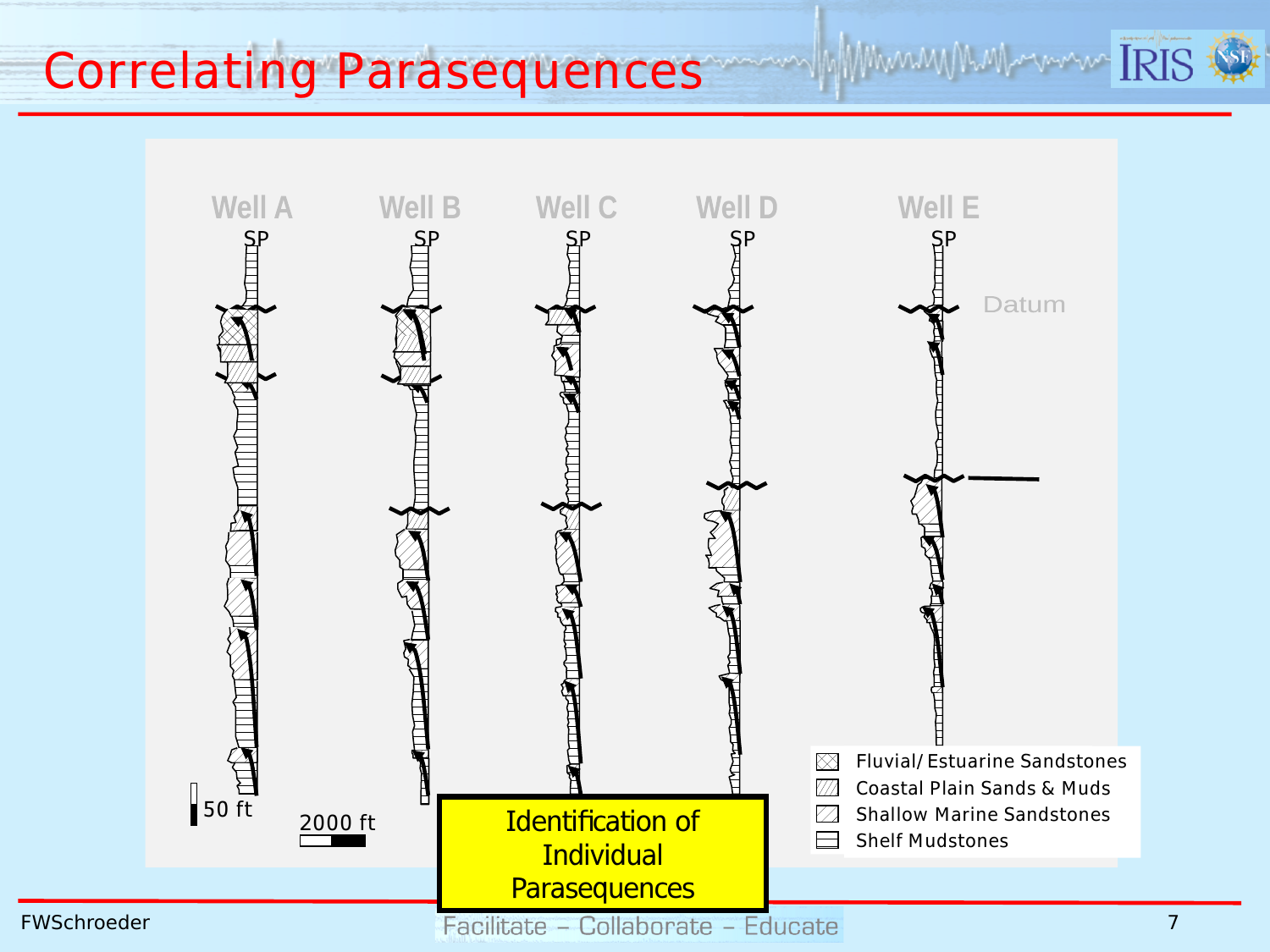

# Correlating Parasequences

Well A
SP

Well B
SP

Well C
Well D
SP

Well E
SP

Datum

SP

Fluvial/Estuarine Sandstones
Coastal Plain Sands & Muds
Shallow Marine Sandstones
Shelf Mudstones

50 ft
Identification of Individual Parasequences
2000 ft